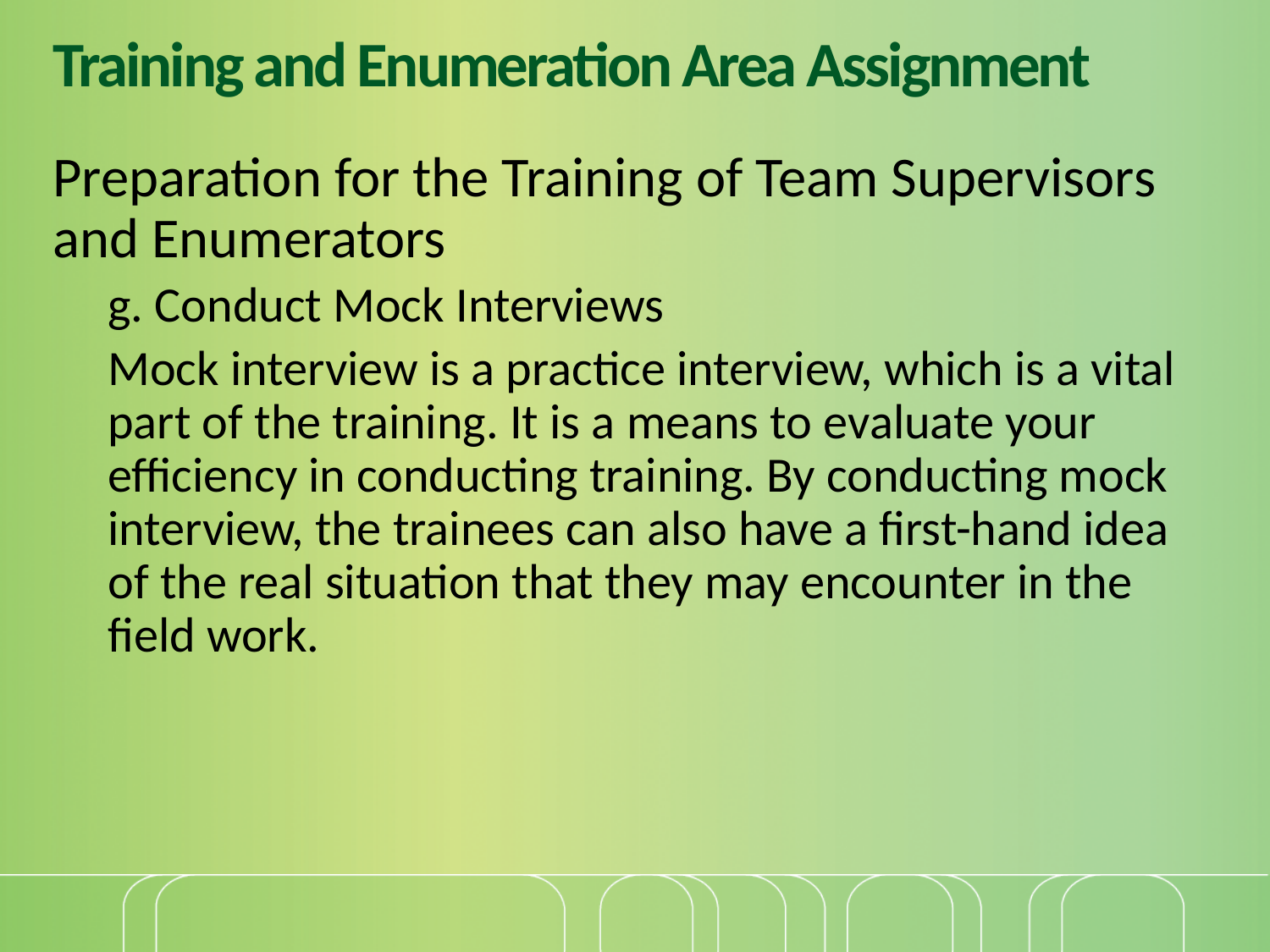

# Training and Enumeration Area Assignment
Preparation for the Training of Team Supervisors and Enumerators
g. Conduct Mock Interviews
Mock interview is a practice interview, which is a vital part of the training. It is a means to evaluate your efficiency in conducting training. By conducting mock interview, the trainees can also have a first-hand idea of the real situation that they may encounter in the field work.